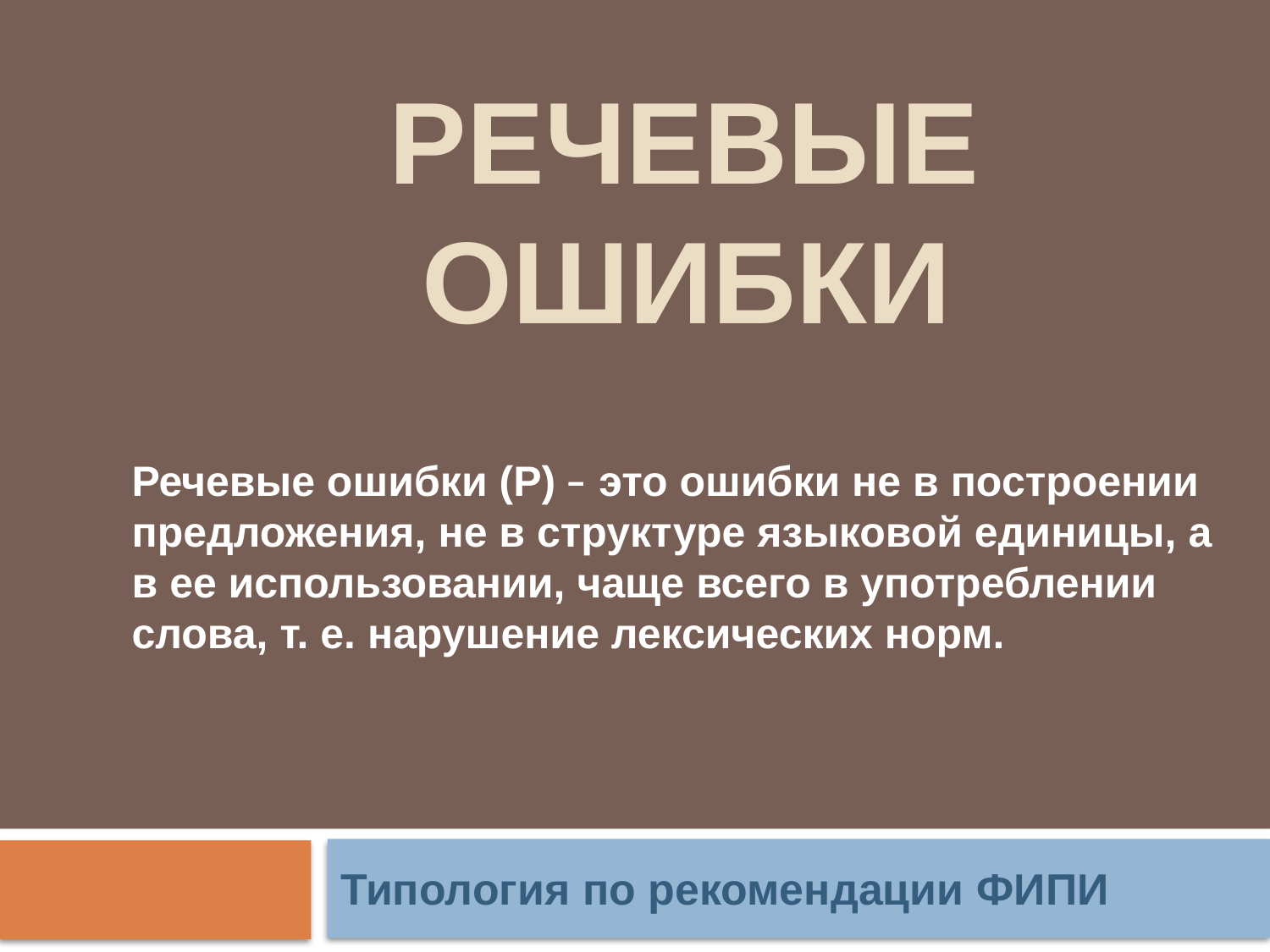

# Речевые ошибки
Речевые ошибки (Р) – это ошибки не в построении предложения, не в структуре языковой единицы, а в ее использовании, чаще всего в употреблении слова, т. е. нарушение лексических норм.
Типология по рекомендации ФИПИ